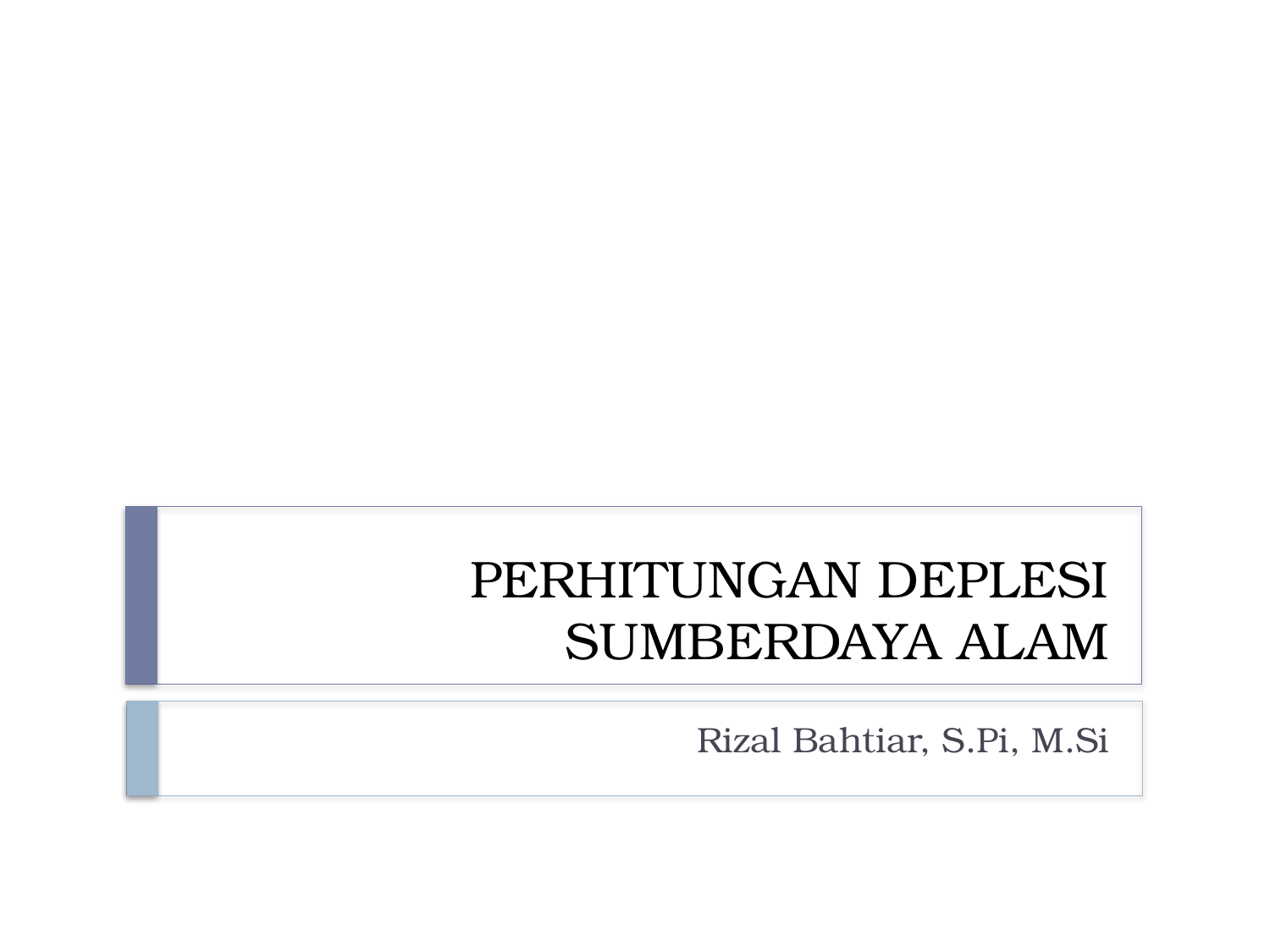

# PERHITUNGAN DEPLESI SUMBERDAYA ALAM
Rizal Bahtiar, S.Pi, M.Si